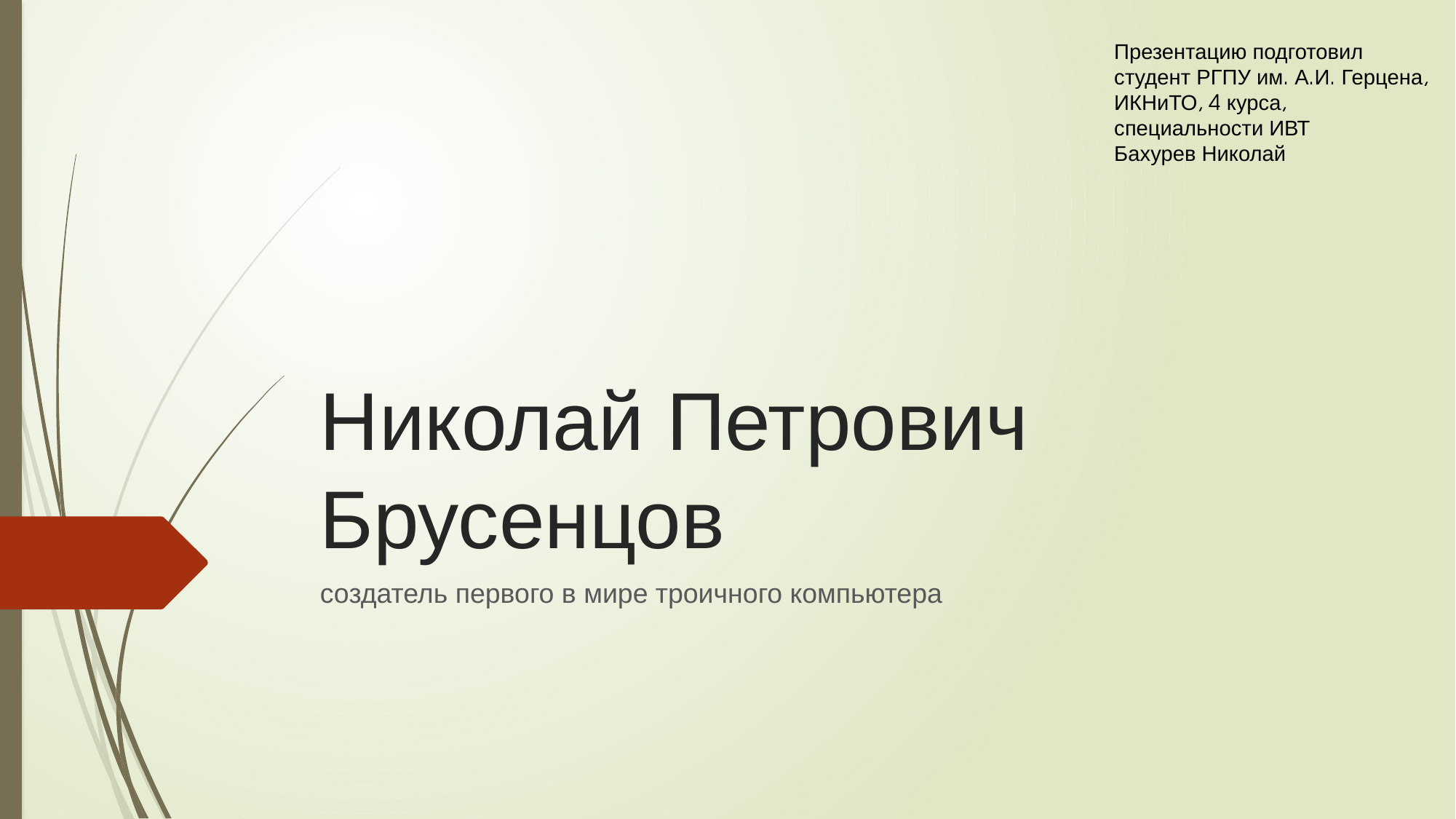

Презентацию подготовил
студент РГПУ им. А.И. Герцена,
ИКНиТО, 4 курса,
специальности ИВТ
Бахурев Николай
# Николай Петрович Брусенцов
создатель первого в мире троичного компьютера